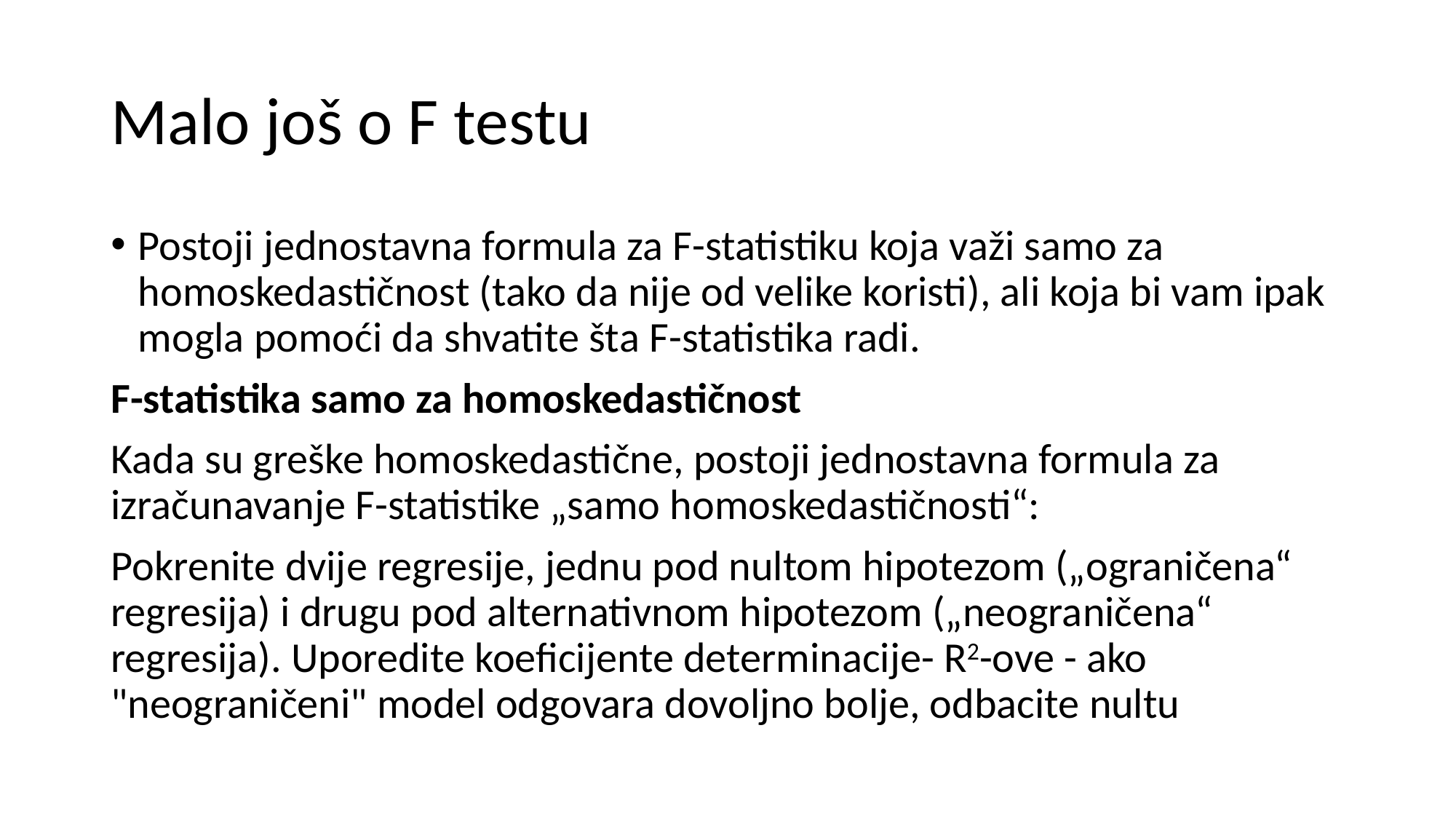

# Malo još o F testu
Postoji jednostavna formula za F-statistiku koja važi samo za homoskedastičnost (tako da nije od velike koristi), ali koja bi vam ipak mogla pomoći da shvatite šta F-statistika radi.
F-statistika samo za homoskedastičnost
Kada su greške homoskedastične, postoji jednostavna formula za izračunavanje F-statistike „samo homoskedastičnosti“:
Pokrenite dvije regresije, jednu pod nultom hipotezom („ograničena“ regresija) i drugu pod alternativnom hipotezom („neograničena“ regresija). Uporedite koeficijente determinacije- R2-ove - ako "neograničeni" model odgovara dovoljno bolje, odbacite nultu